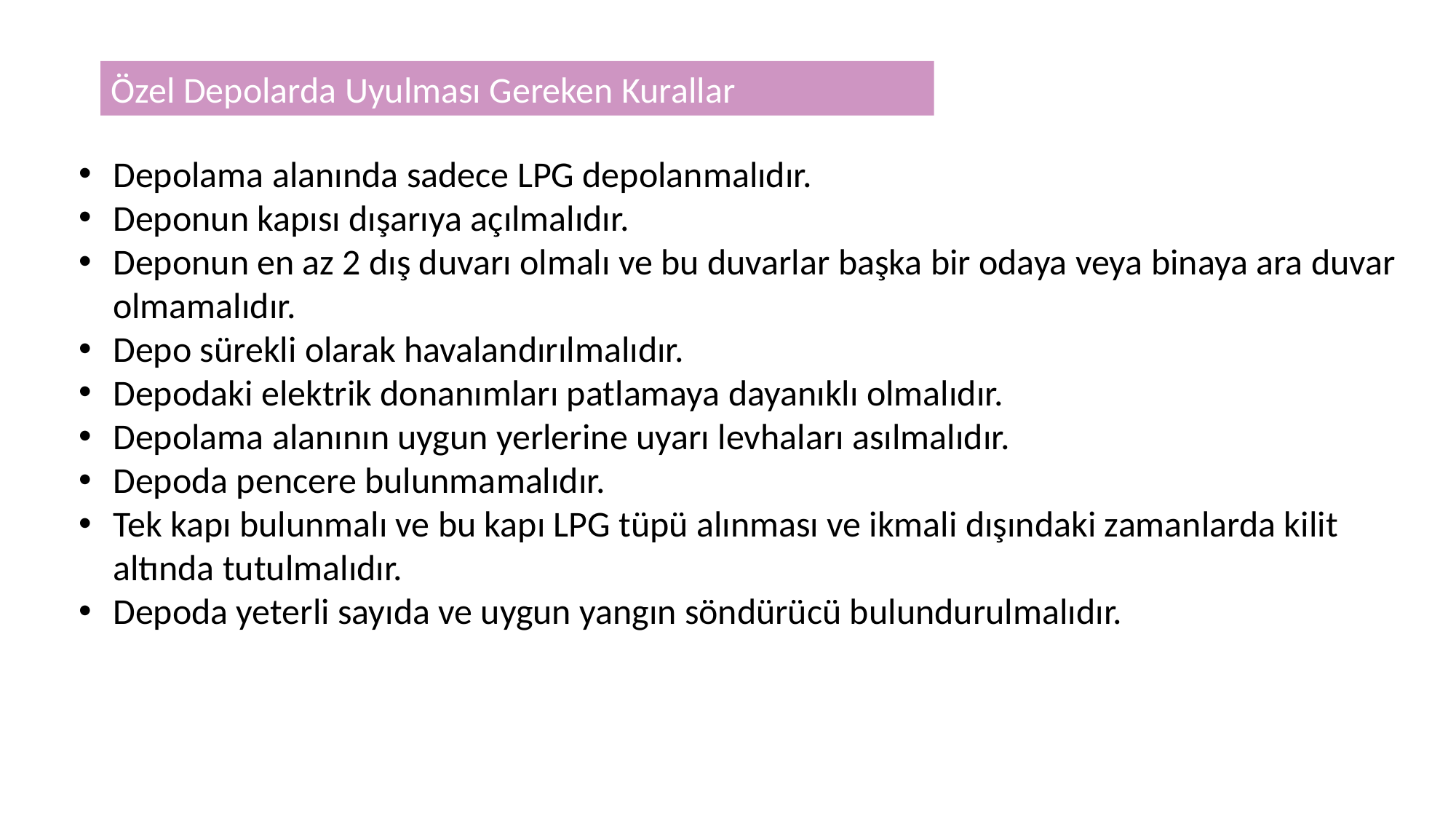

Özel Depolarda Uyulması Gereken Kurallar
Depolama alanında sadece LPG depolanmalıdır.
Deponun kapısı dışarıya açılmalıdır.
Deponun en az 2 dış duvarı olmalı ve bu duvarlar başka bir odaya veya binaya ara duvar olmamalıdır.
Depo sürekli olarak havalandırılmalıdır.
Depodaki elektrik donanımları patlamaya dayanıklı olmalıdır.
Depolama alanının uygun yerlerine uyarı levhaları asılmalıdır.
Depoda pencere bulunmamalıdır.
Tek kapı bulunmalı ve bu kapı LPG tüpü alınması ve ikmali dışındaki zamanlarda kilit altında tutulmalıdır.
Depoda yeterli sayıda ve uygun yangın söndürücü bulundurulmalıdır.